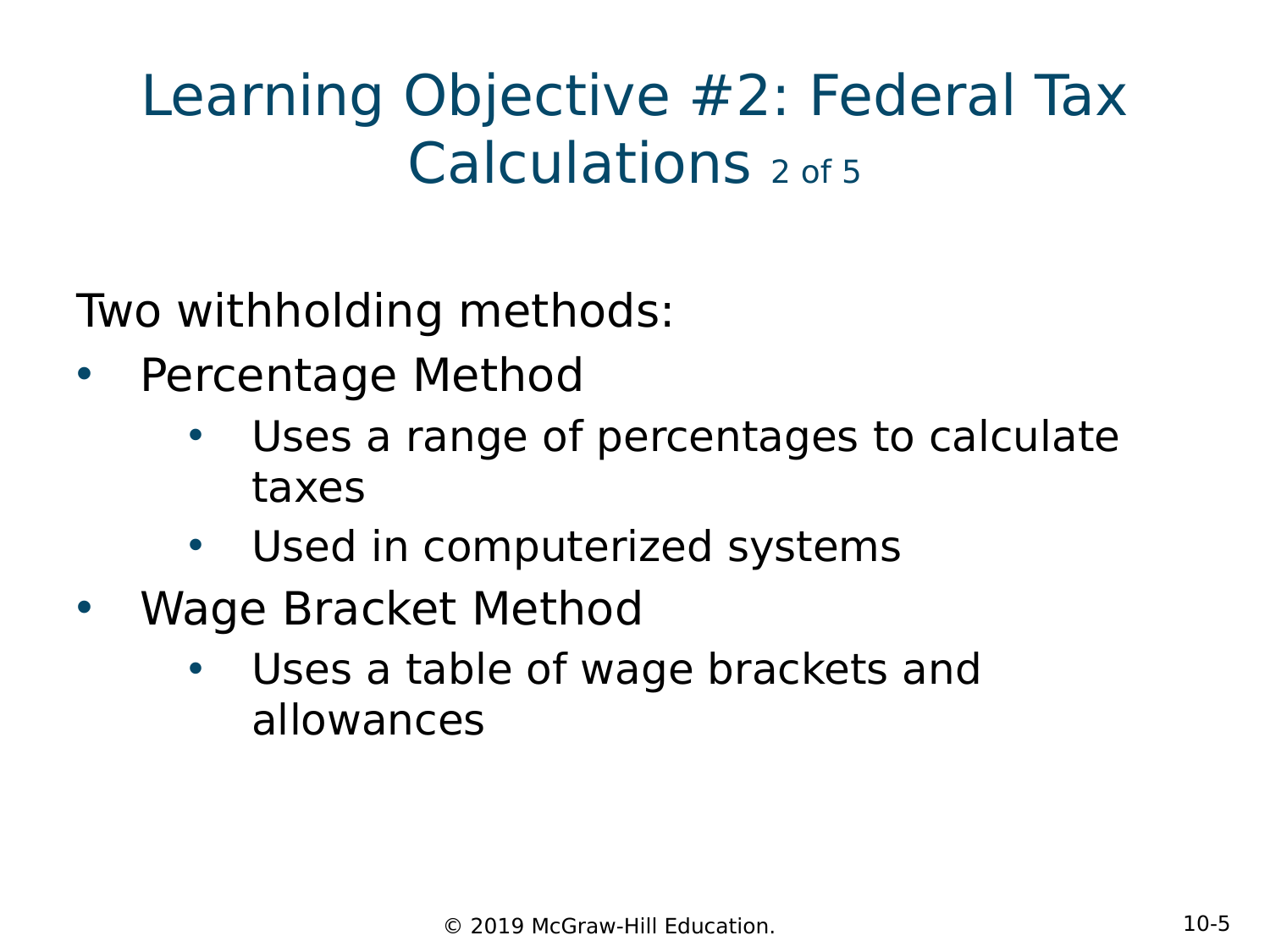

# Learning Objective #2: Federal Tax Calculations 2 of 5
Two withholding methods:
Percentage Method
Uses a range of percentages to calculate taxes
Used in computerized systems
Wage Bracket Method
Uses a table of wage brackets and allowances